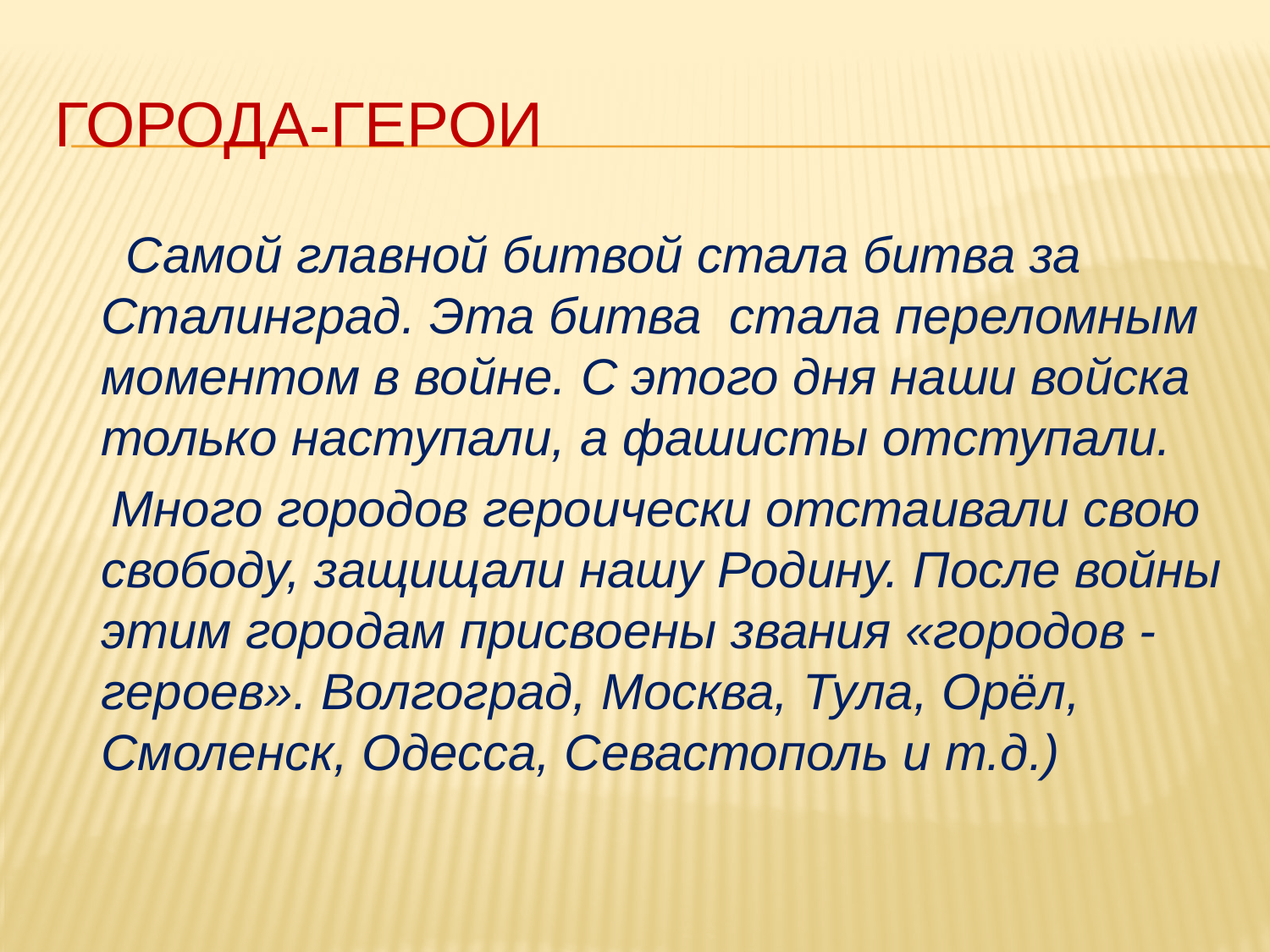

# ГОРОДА-ГЕРОИ
     Самой главной битвой стала битва за Сталинград. Эта битва  стала переломным моментом в войне. С этого дня наши войска только наступали, а фашисты отступали.
    Много городов героически отстаивали свою свободу, защищали нашу Родину. После войны этим городам присвоены звания «городов - героев». Волгоград, Москва, Тула, Орёл, Смоленск, Одесса, Севастополь и т.д.)